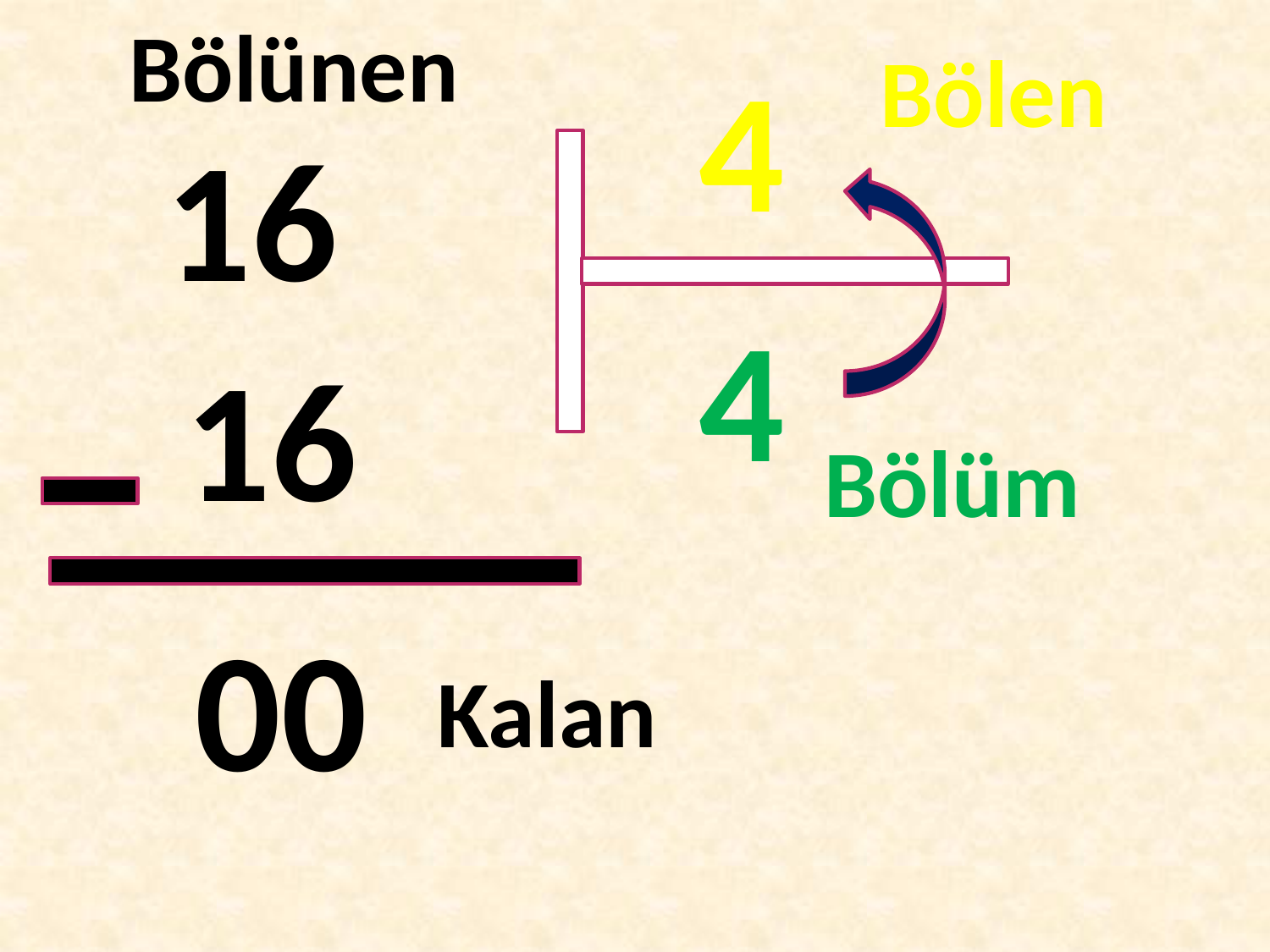

Bölünen
Bölen
4
16

4
16
Bölüm

00
Kalan